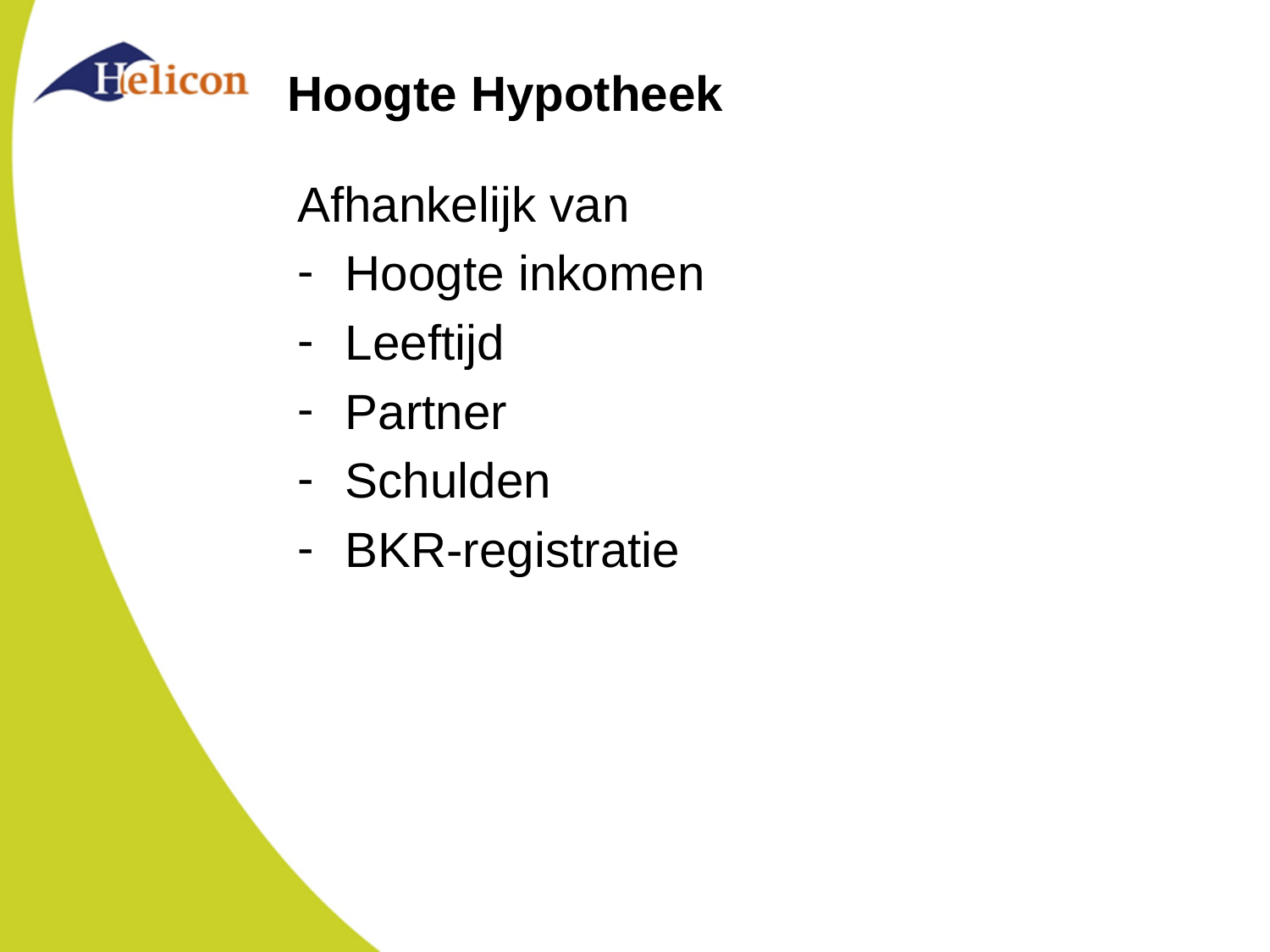

# Hoogte Hypotheek
Afhankelijk van
Hoogte inkomen
Leeftijd
Partner
Schulden
BKR-registratie